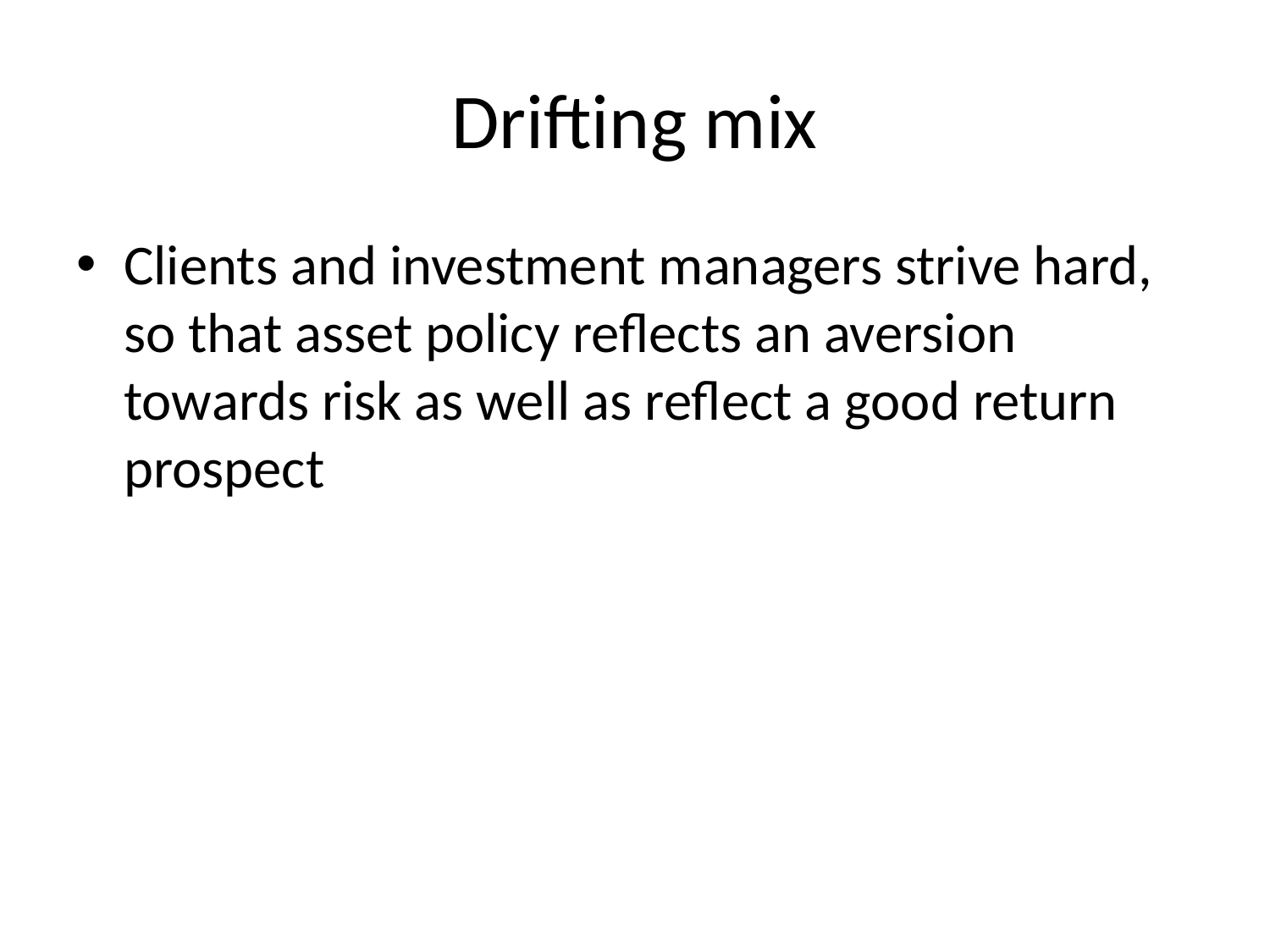

# Drifting mix
Clients and investment managers strive hard, so that asset policy reflects an aversion towards risk as well as reflect a good return prospect